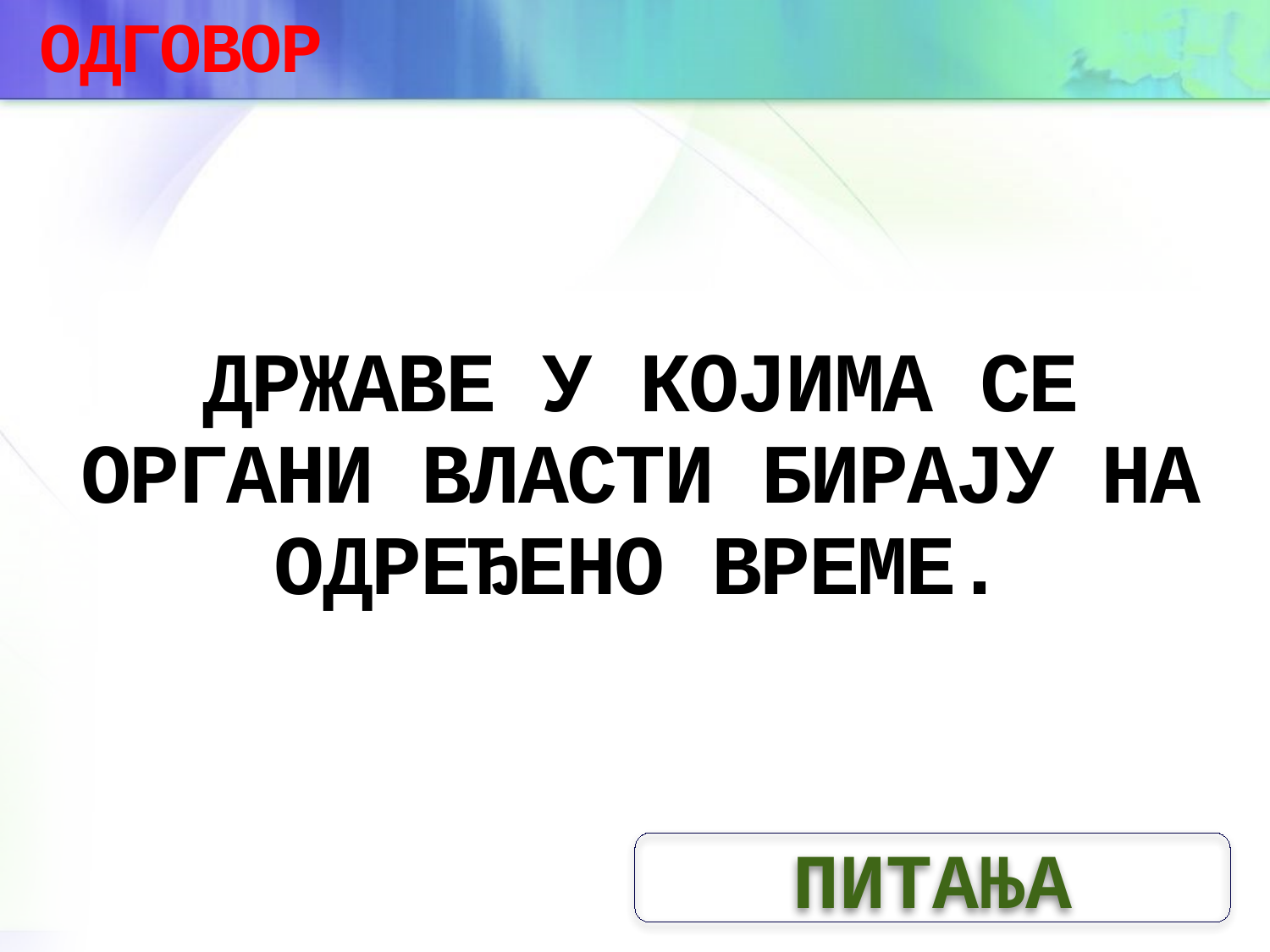

ОДГОВОР
# ДРЖАВЕ У КОЈИМА СЕ ОРГАНИ ВЛАСТИ БИРАЈУ НА ОДРЕЂЕНО ВРЕМЕ.
ПИТАЊА